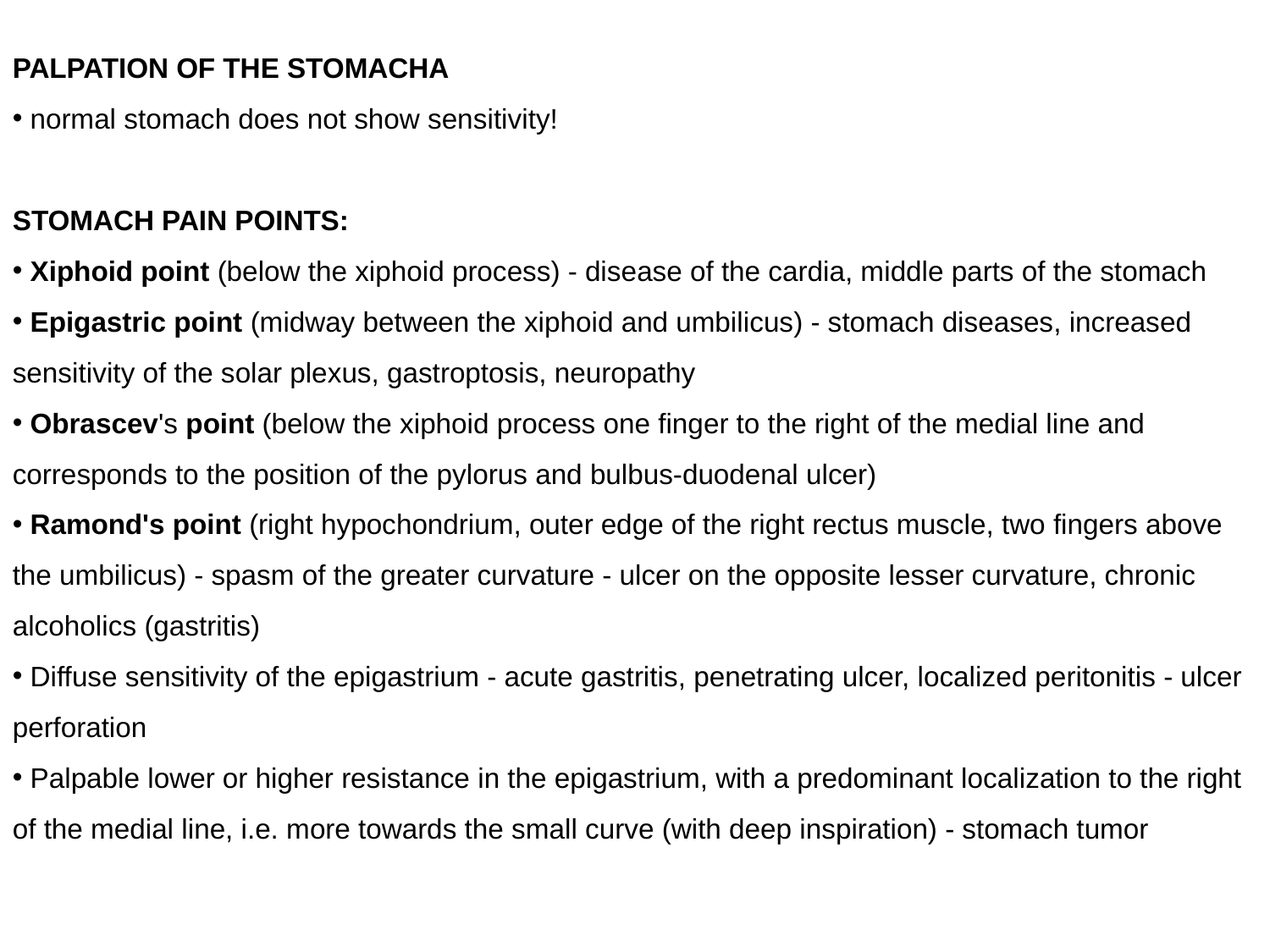

PALPATION OF THE STOMACHA
 normal stomach does not show sensitivity!

STOMACH PAIN POINTS:
 Xiphoid point (below the xiphoid process) - disease of the cardia, middle parts of the stomach
 Epigastric point (midway between the xiphoid and umbilicus) - stomach diseases, increased sensitivity of the solar plexus, gastroptosis, neuropathy
 Obrascev's point (below the xiphoid process one finger to the right of the medial line and corresponds to the position of the pylorus and bulbus-duodenal ulcer)
 Ramond's point (right hypochondrium, outer edge of the right rectus muscle, two fingers above the umbilicus) - spasm of the greater curvature - ulcer on the opposite lesser curvature, chronic alcoholics (gastritis)
 Diffuse sensitivity of the epigastrium - acute gastritis, penetrating ulcer, localized peritonitis - ulcer perforation
 Palpable lower or higher resistance in the epigastrium, with a predominant localization to the right of the medial line, i.e. more towards the small curve (with deep inspiration) - stomach tumor